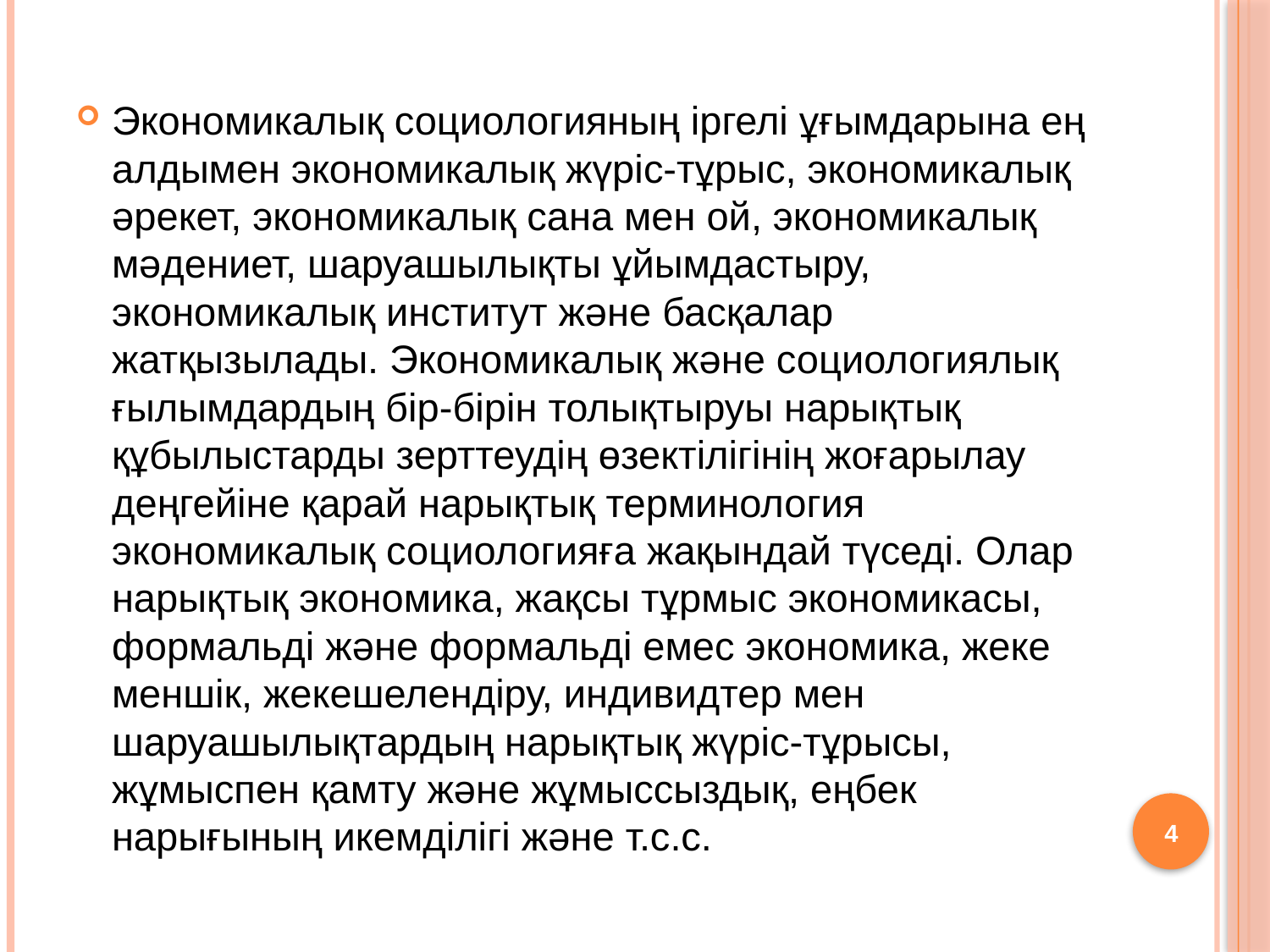

Экономикалық социологияның іргелі ұғымдарына ең алдымен экономикалық жүріс-тұрыс, экономикалық әрекет, экономикалық сана мен ой, экономикалық мәдениет, шаруашылықты ұйымдастыру, экономикалық институт және басқалар жатқызылады. Экономикалық және социологиялық ғылымдардың бір-бірін толықтыруы нарықтық құбылыстарды зерттеудің өзектілігінің жоғарылау деңгейіне қарай нарықтық терминология экономикалық социологияға жақындай түседі. Олар нарықтық экономика, жақсы тұрмыс экономикасы, формальді және формальді емес экономика, жеке меншік, жекешелендіру, индивидтер мен шаруашылықтардың нарықтық жүріс-тұрысы, жұмыспен қамту және жұмыссыздық, еңбек нарығының икемділігі және т.с.с.

4